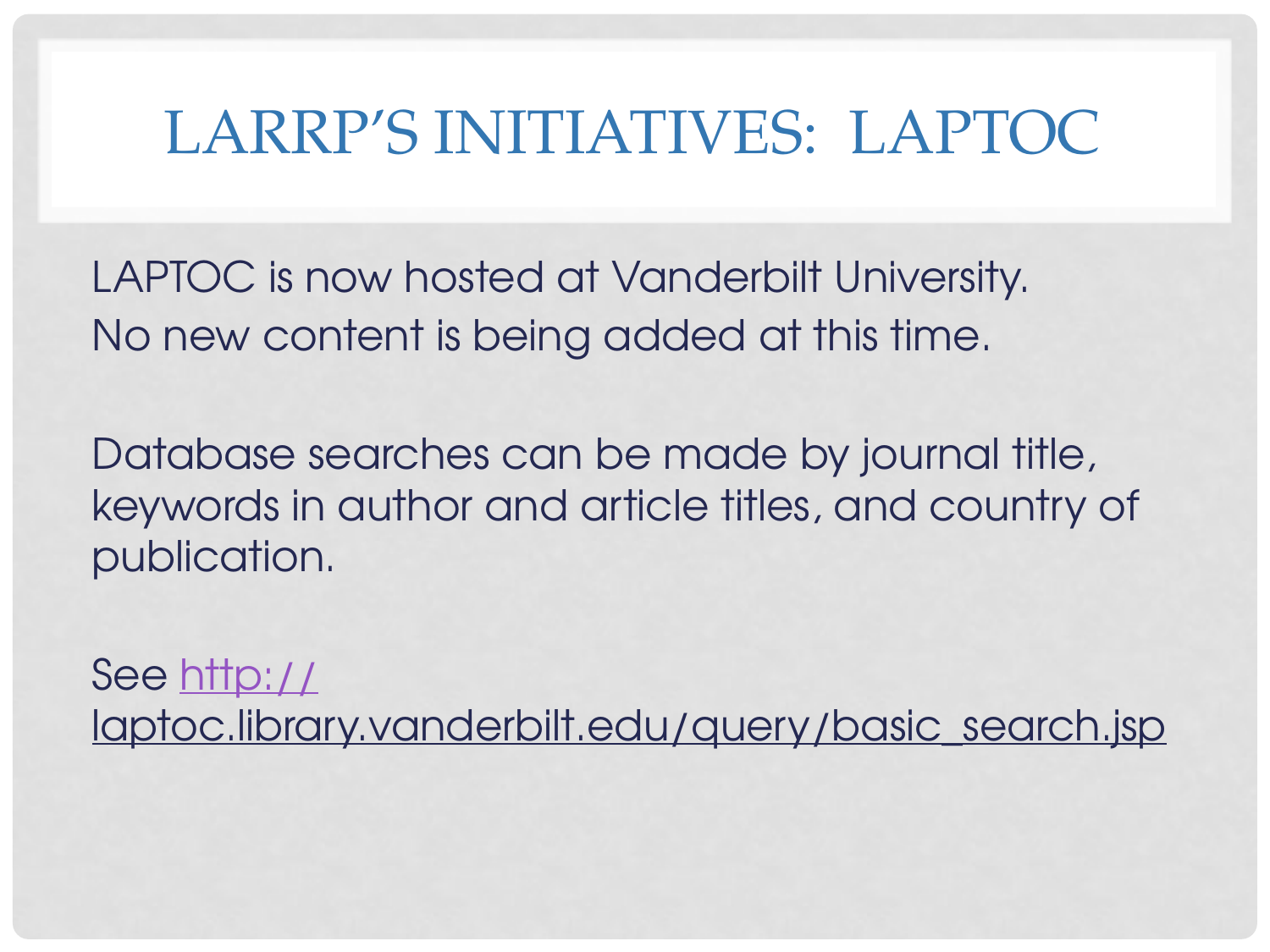

# LARRP’s Initiatives:  laptoc
LAPTOC is now hosted at Vanderbilt University.
No new content is being added at this time.

Database searches can be made by journal title, keywords in author and article titles, and country of publication.

See http://laptoc.library.vanderbilt.edu/query/basic_search.jsp